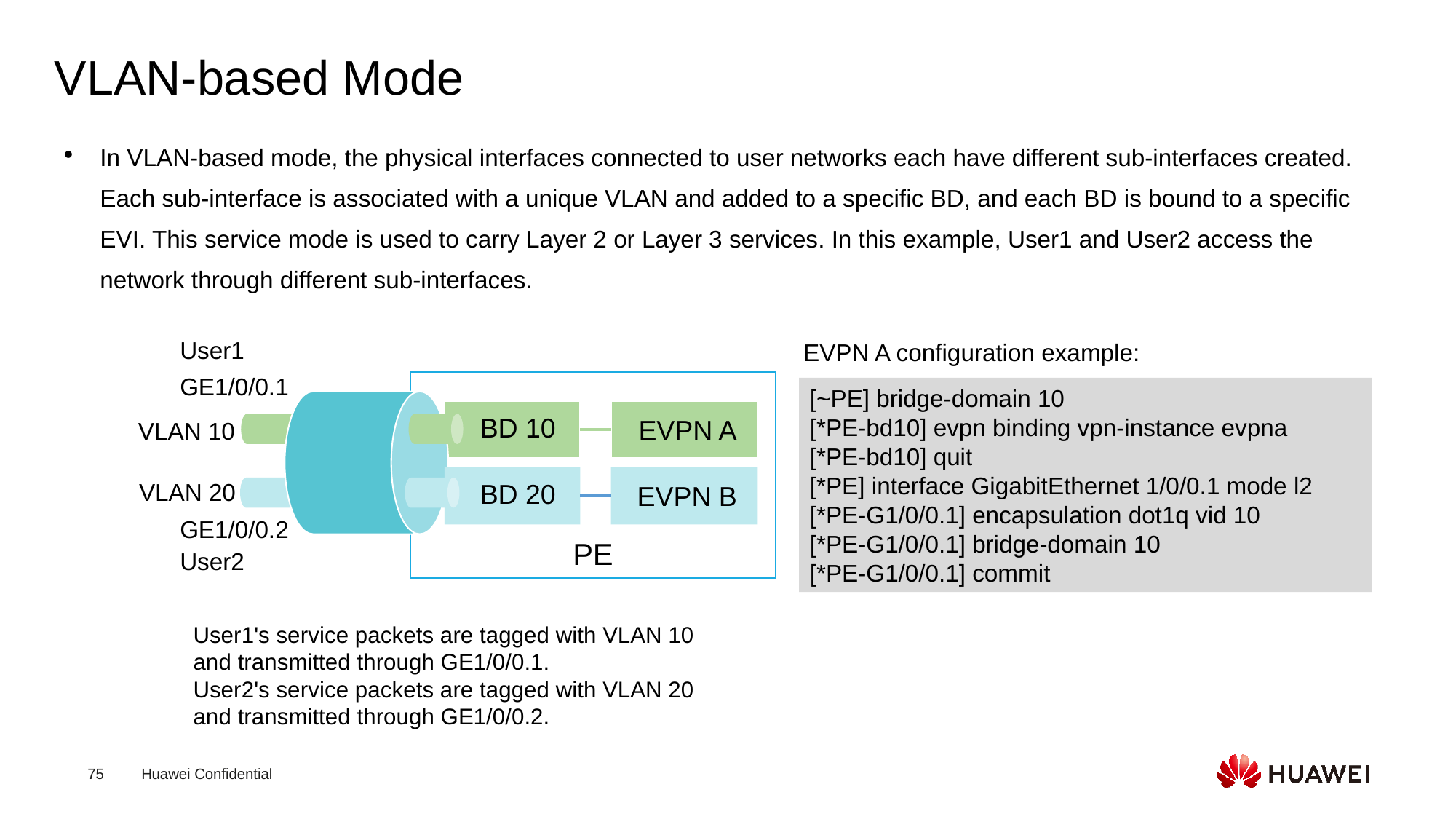

# VLAN-based Mode
In VLAN-based mode, the physical interfaces connected to user networks each have different sub-interfaces created. Each sub-interface is associated with a unique VLAN and added to a specific BD, and each BD is bound to a specific EVI. This service mode is used to carry Layer 2 or Layer 3 services. In this example, User1 and User2 access the network through different sub-interfaces.

User1
EVPN A configuration example:
GE1/0/0.1

[~PE] bridge-domain 10
[*PE-bd10] evpn binding vpn-instance evpna
[*PE-bd10] quit
[*PE] interface GigabitEthernet 1/0/0.1 mode l2
[*PE-G1/0/0.1] encapsulation dot1q vid 10
[*PE-G1/0/0.1] bridge-domain 10
[*PE-G1/0/0.1] commit

BD 10
EVPN A
VLAN 10

BD 20
VLAN 20
EVPN B
GE1/0/0.2
PE
User2
User1's service packets are tagged with VLAN 10 and transmitted through GE1/0/0.1.
User2's service packets are tagged with VLAN 20 and transmitted through GE1/0/0.2.